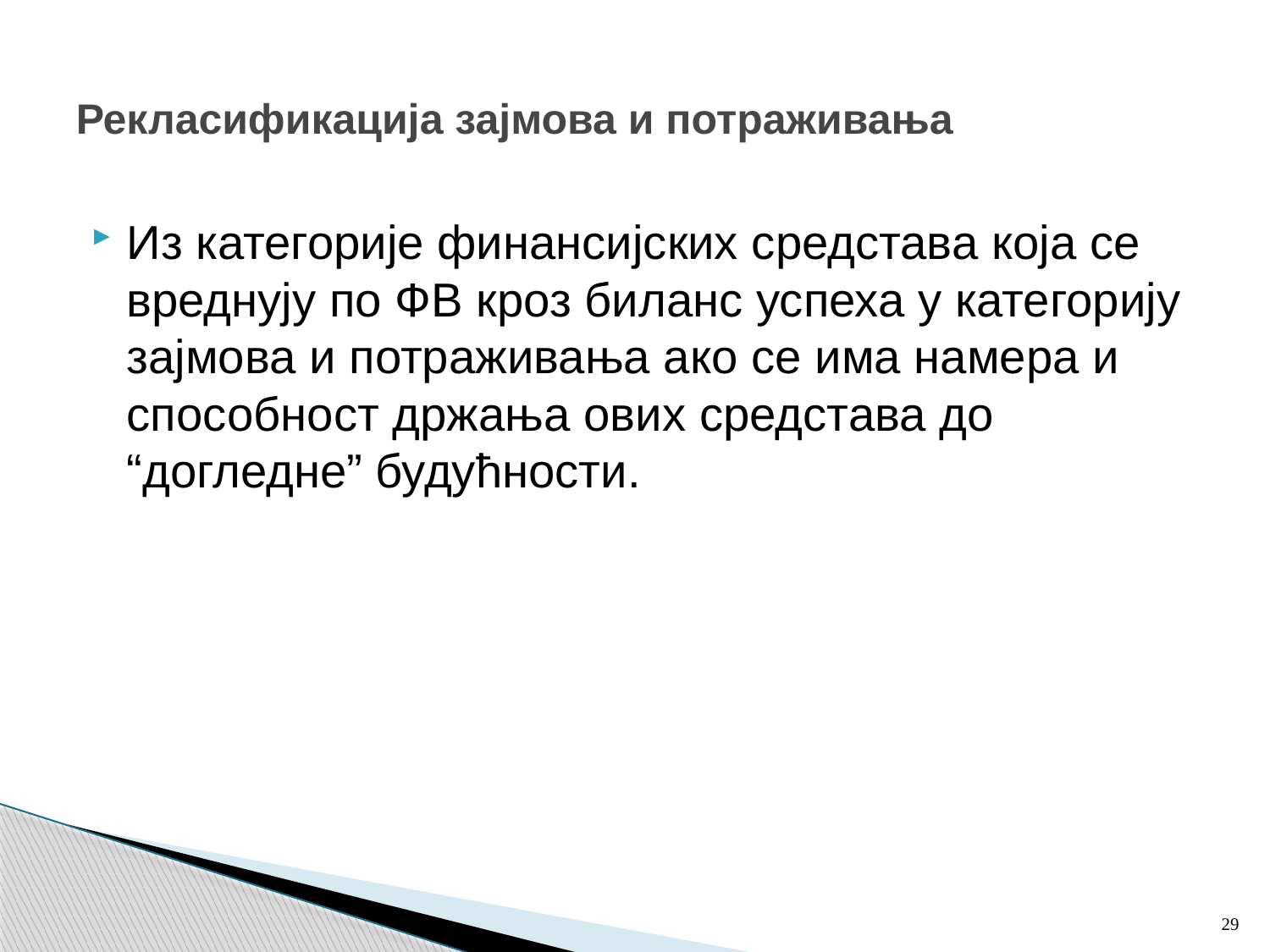

# Рекласификација зајмова и потраживања
Из категорије финансијских средстава која се вреднују по ФВ кроз биланс успеха у категорију зајмова и потраживања ако се има намера и способност држања ових средстава до “догледне” будућности.
29